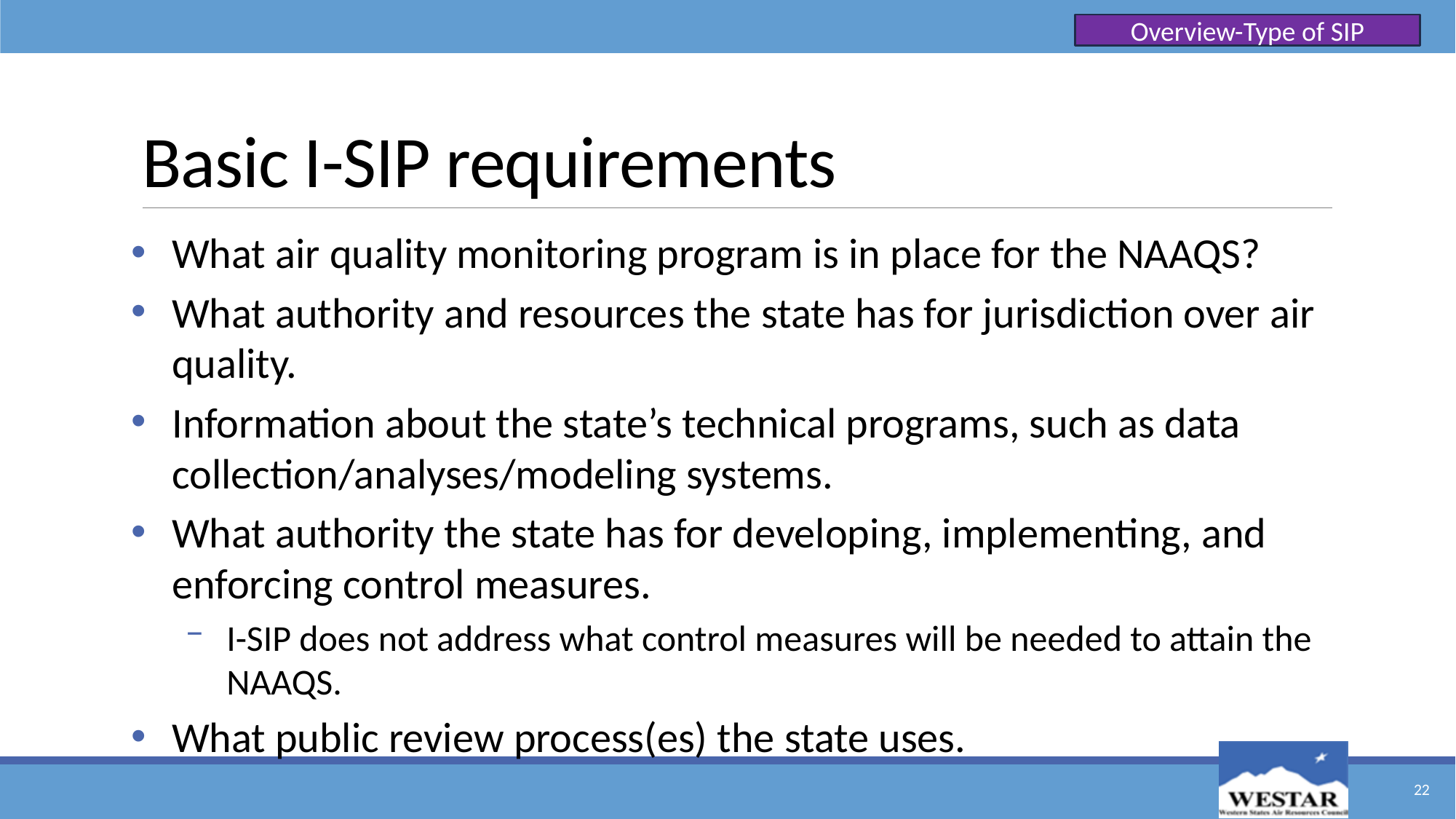

Overview-Type of SIP
# Basic I-SIP requirements
What air quality monitoring program is in place for the NAAQS?
What authority and resources the state has for jurisdiction over air quality.
Information about the state’s technical programs, such as data collection/analyses/modeling systems.
What authority the state has for developing, implementing, and enforcing control measures.
I-SIP does not address what control measures will be needed to attain the NAAQS.
What public review process(es) the state uses.

22